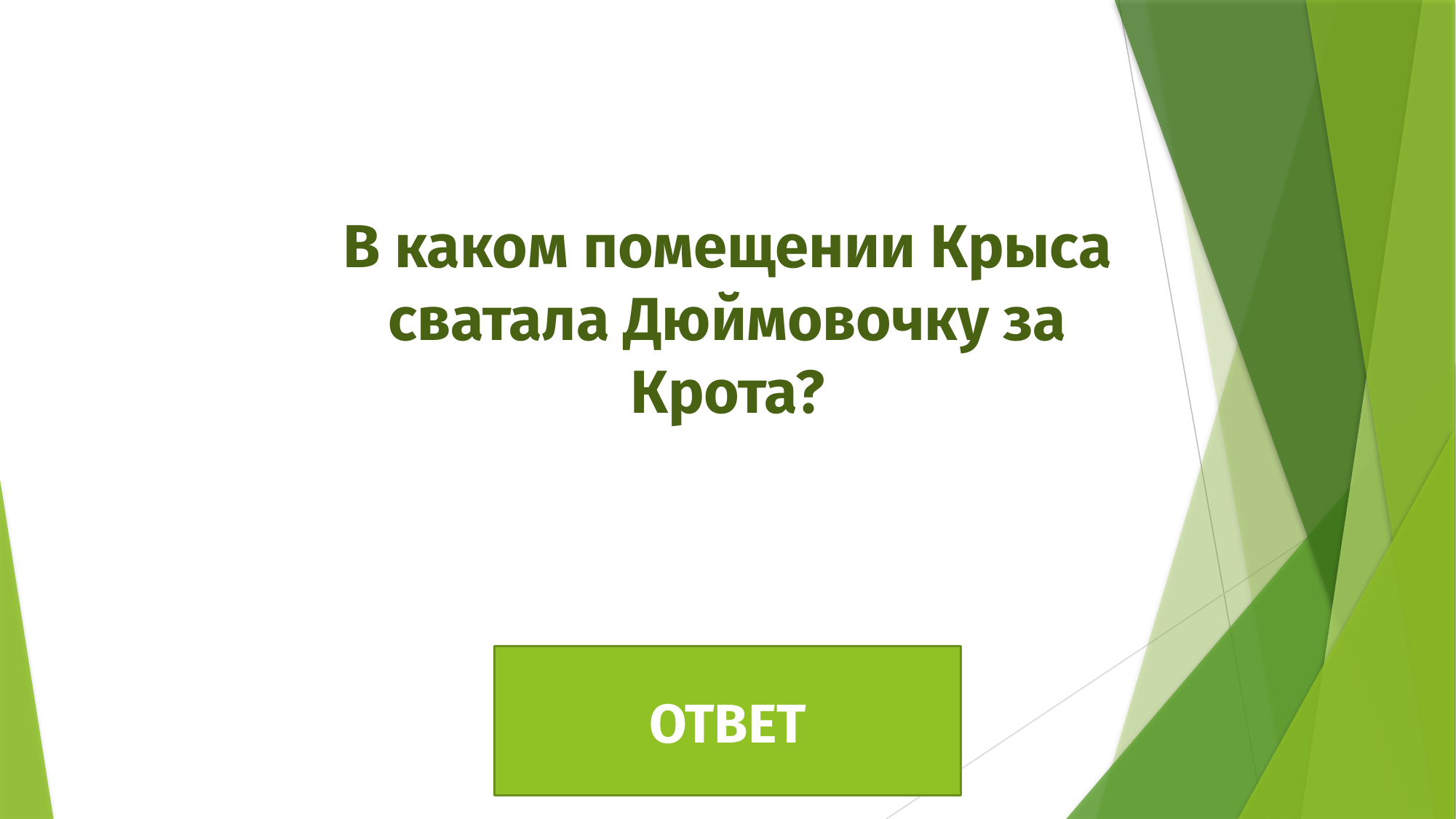

В каком помещении Крыса сватала Дюймовочку за Крота?